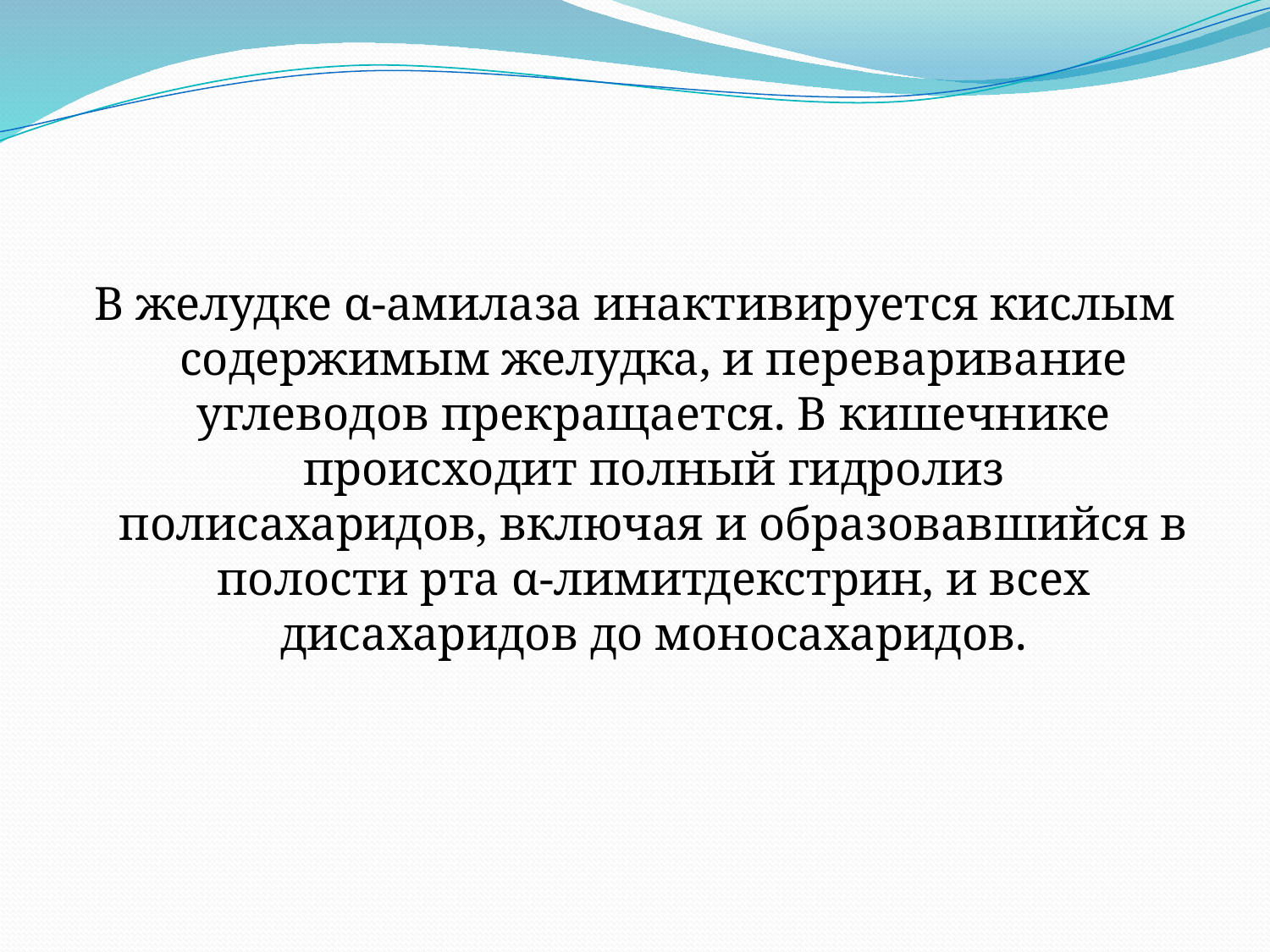

#
В желудке α-амилаза инактивируется кислым содержимым желудка, и переваривание углеводов прекращается. В кишечнике происходит полный гидролиз полисахаридов, включая и образовавшийся в полости рта α-лимитдекстрин, и всех дисахаридов до моносахаридов.